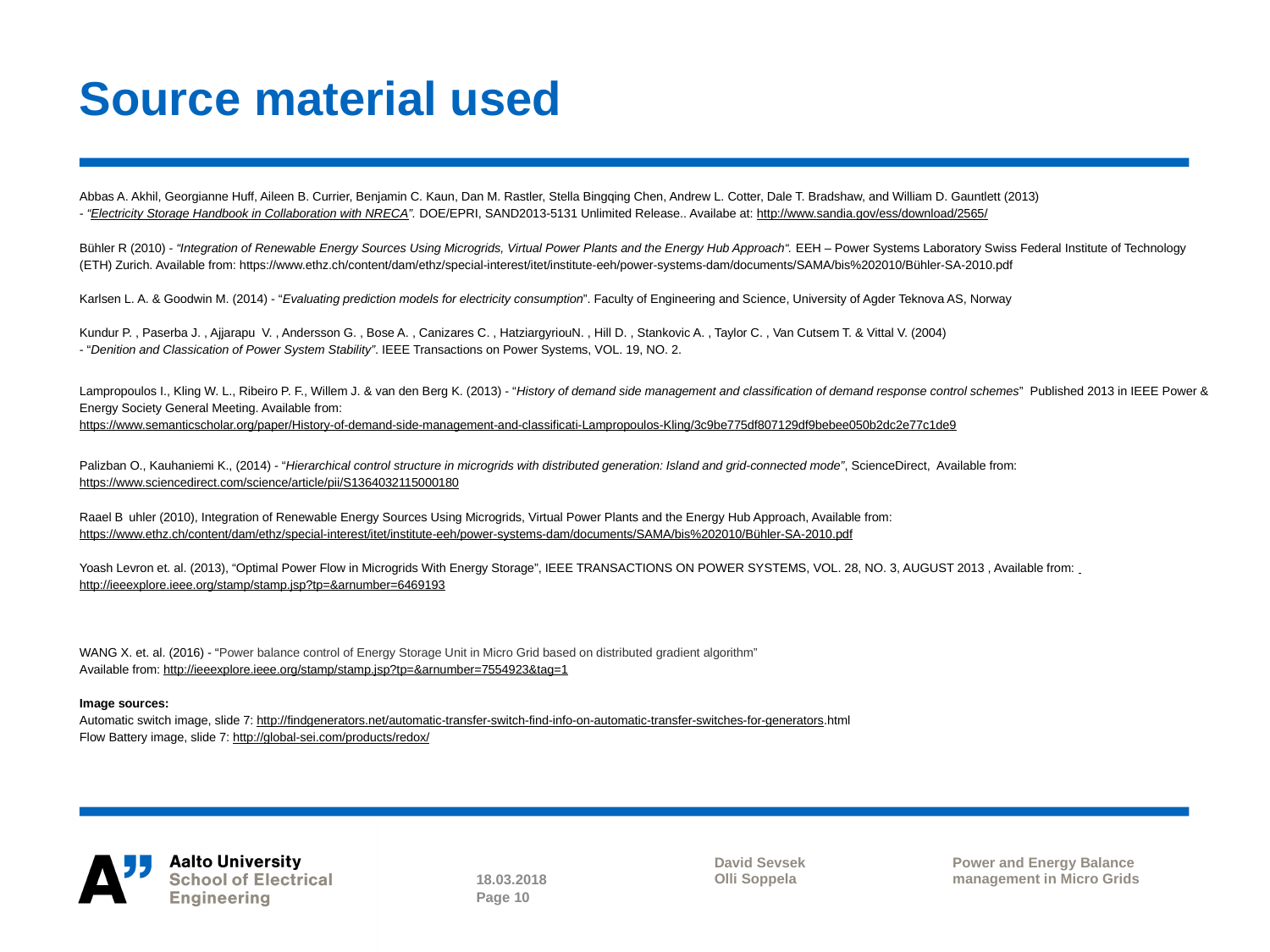

# Source material used
Abbas A. Akhil, Georgianne Huff, Aileen B. Currier, Benjamin C. Kaun, Dan M. Rastler, Stella Bingqing Chen, Andrew L. Cotter, Dale T. Bradshaw, and William D. Gauntlett (2013)
- “Electricity Storage Handbook in Collaboration with NRECA”. DOE/EPRI, SAND2013-5131 Unlimited Release.. Availabe at: http://www.sandia.gov/ess/download/2565/

Bühler R (2010) - “Integration of Renewable Energy Sources Using Microgrids, Virtual Power Plants and the Energy Hub Approach“. EEH – Power Systems Laboratory Swiss Federal Institute of Technology (ETH) Zurich. Available from: https://www.ethz.ch/content/dam/ethz/special-interest/itet/institute-eeh/power-systems-dam/documents/SAMA/bis%202010/Bühler-SA-2010.pdf

Karlsen L. A. & Goodwin M. (2014) - “Evaluating prediction models for electricity consumption”. Faculty of Engineering and Science, University of Agder Teknova AS, Norway

Kundur P. , Paserba J. , Ajjarapu  V. , Andersson G. , Bose A. , Canizares C. , HatziargyriouN. , Hill D. , Stankovic A. , Taylor C. , Van Cutsem T. & Vittal V. (2004)
- “Denition and Classication of Power System Stability”. IEEE Transactions on Power Systems, VOL. 19, NO. 2.

Lampropoulos I., Kling W. L., Ribeiro P. F., Willem J. & van den Berg K. (2013) - “History of demand side management and classification of demand response control schemes”  Published 2013 in IEEE Power & Energy Society General Meeting. Available from: https://www.semanticscholar.org/paper/History-of-demand-side-management-and-classificati-Lampropoulos-Kling/3c9be775df807129df9bebee050b2dc2e77c1de9

Palizban O., Kauhaniemi K., (2014) - “Hierarchical control structure in microgrids with distributed generation: Island and grid-connected mode”, ScienceDirect,  Available from: https://www.sciencedirect.com/science/article/pii/S1364032115000180

Raael Buhler (2010), Integration of Renewable Energy Sources Using Microgrids, Virtual Power Plants and the Energy Hub Approach, Available from: https://www.ethz.ch/content/dam/ethz/special-interest/itet/institute-eeh/power-systems-dam/documents/SAMA/bis%202010/Bühler-SA-2010.pdf

Yoash Levron et. al. (2013), “Optimal Power Flow in Microgrids With Energy Storage”, IEEE TRANSACTIONS ON POWER SYSTEMS, VOL. 28, NO. 3, AUGUST 2013 , Available from:  http://ieeexplore.ieee.org/stamp/stamp.jsp?tp=&arnumber=6469193

WANG X. et. al. (2016) - “Power balance control of Energy Storage Unit in Micro Grid based on distributed gradient algorithm”
Available from: http://ieeexplore.ieee.org/stamp/stamp.jsp?tp=&arnumber=7554923&tag=1

Image sources:
Automatic switch image, slide 7: http://findgenerators.net/automatic-transfer-switch-find-info-on-automatic-transfer-switches-for-generators.html
Flow Battery image, slide 7: http://global-sei.com/products/redox/

David Sevsek
Olli Soppela
Power and Energy Balance management in Micro Grids
18.03.2018
Page 10